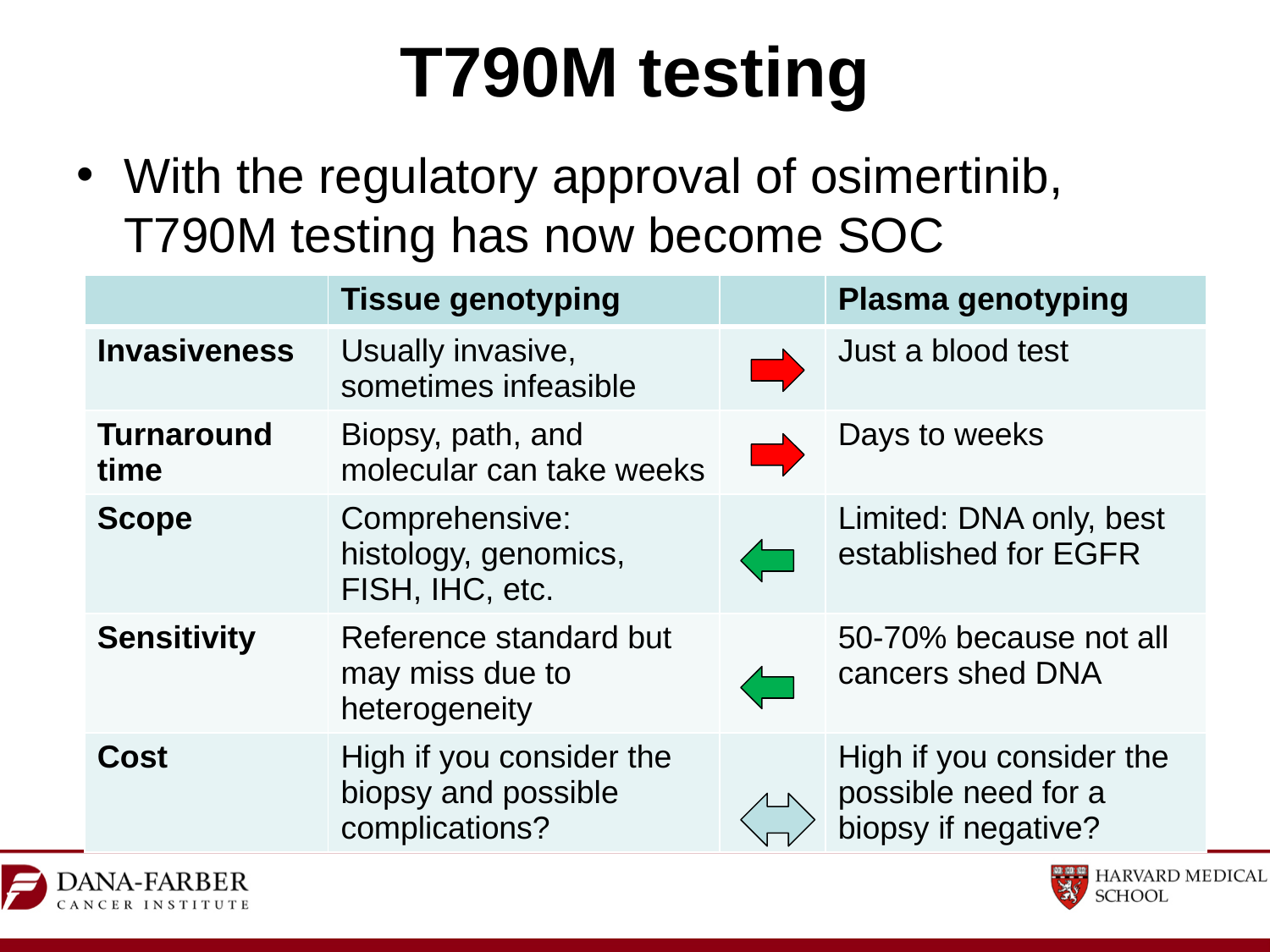

# T790M testing
With the regulatory approval of osimertinib, T790M testing has now become SOC

|  | Tissue genotyping |  | Plasma genotyping |
| --- | --- | --- | --- |
| Invasiveness | Usually invasive, sometimes infeasible |  | Just a blood test |
| Turnaround time | Biopsy, path, and molecular can take weeks |  | Days to weeks |
| Scope | Comprehensive: histology, genomics, FISH, IHC, etc. |  | Limited: DNA only, best established for EGFR |
| Sensitivity | Reference standard but may miss due to heterogeneity |  | 50-70% because not all cancers shed DNA |
| Cost | High if you consider the biopsy and possible complications? |  | High if you consider the possible need for a biopsy if negative? |